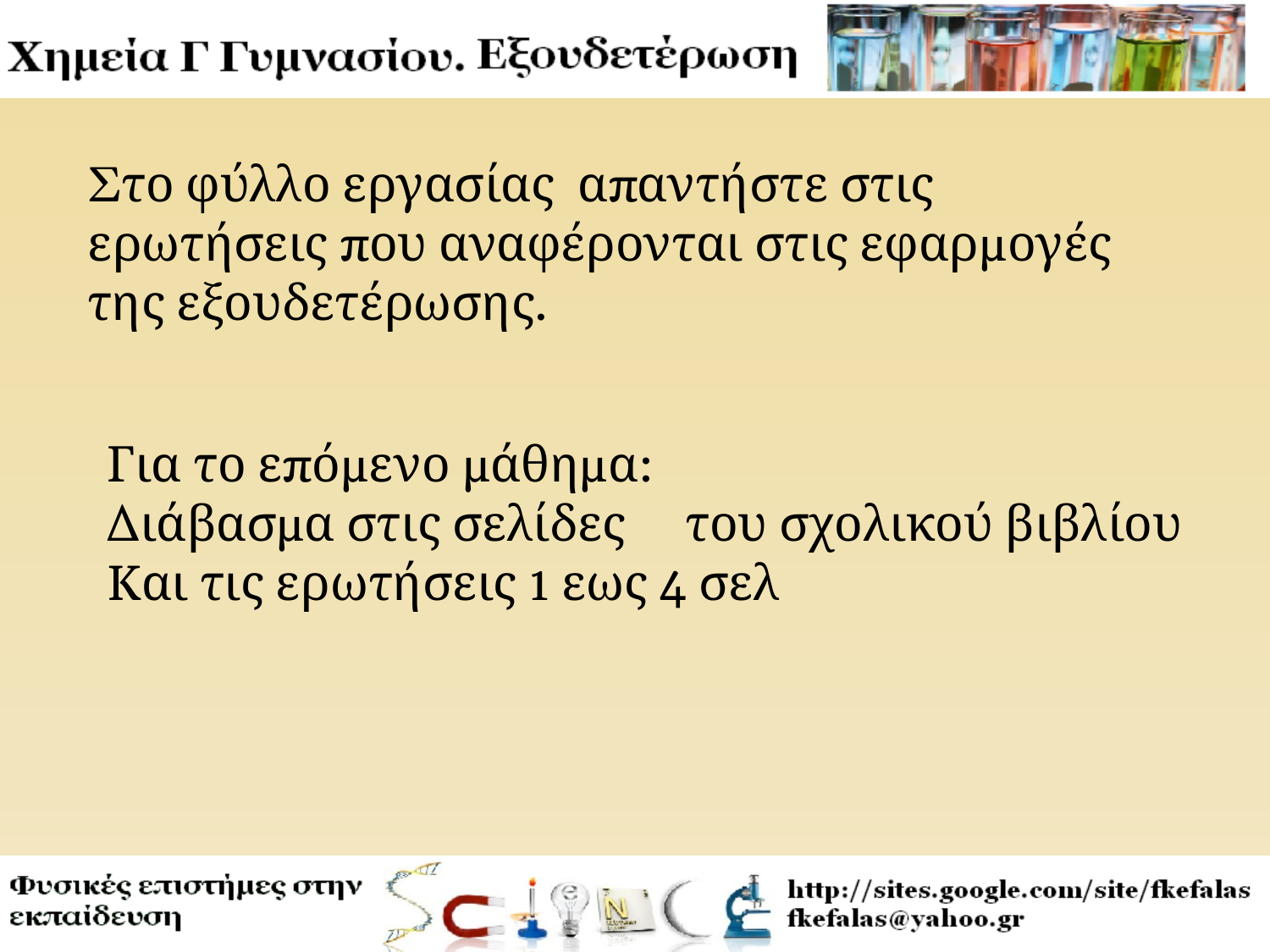

Στο φύλλο εργασίας  απαντήστε στις ερωτήσεις που αναφέρονται στις εφαρμογές της εξουδετέρωσης.
Για το επόμενο μάθημα:
Διάβασμα στις σελίδες     του σχολικού βιβλίου
Και τις ερωτήσεις 1 εως 4 σελ